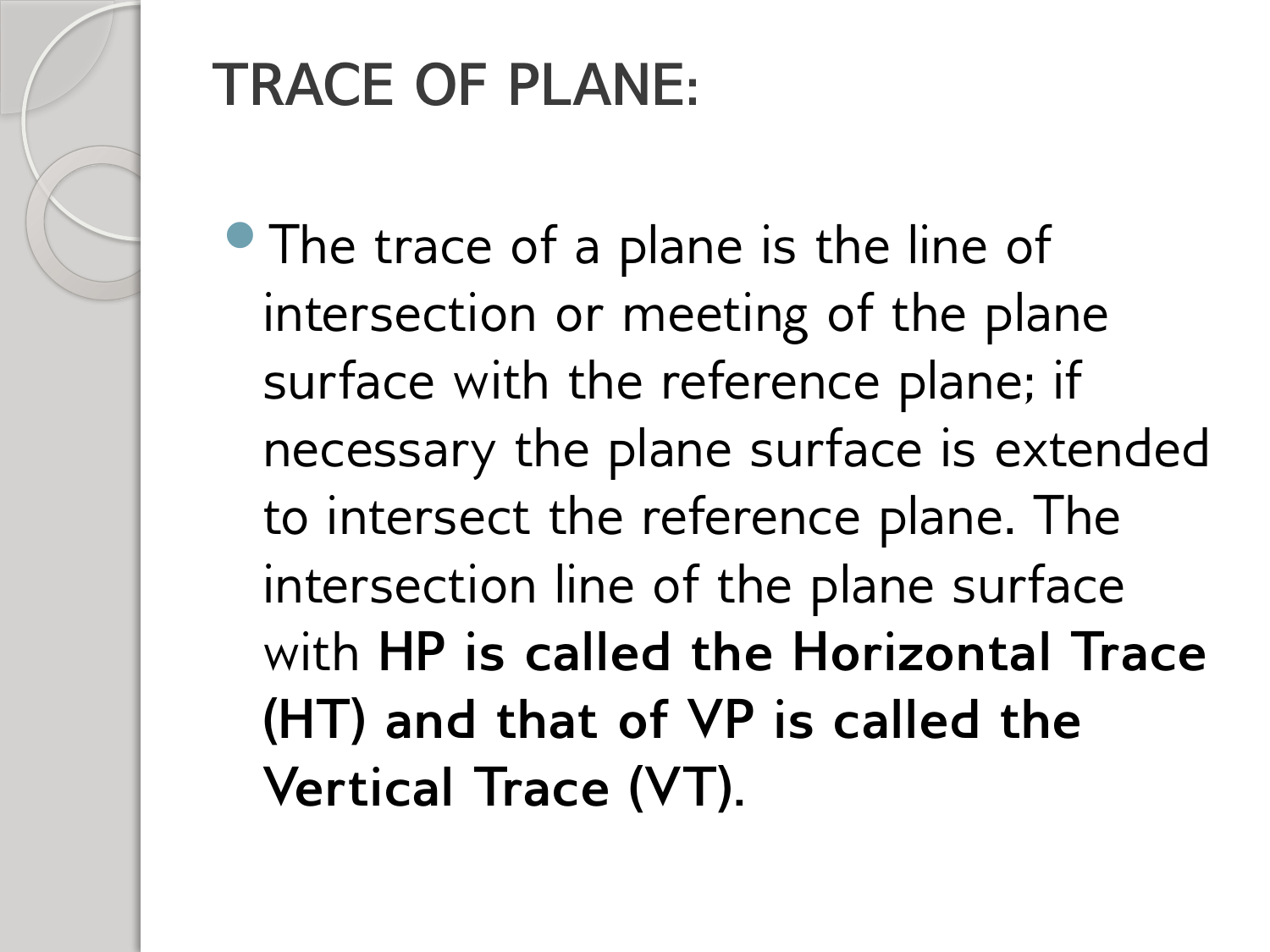

# TRACE OF PLANE:
The trace of a plane is the line of intersection or meeting of the plane surface with the reference plane; if necessary the plane surface is extended to intersect the reference plane. The intersection line of the plane surface with HP is called the Horizontal Trace (HT) and that of VP is called the Vertical Trace (VT).